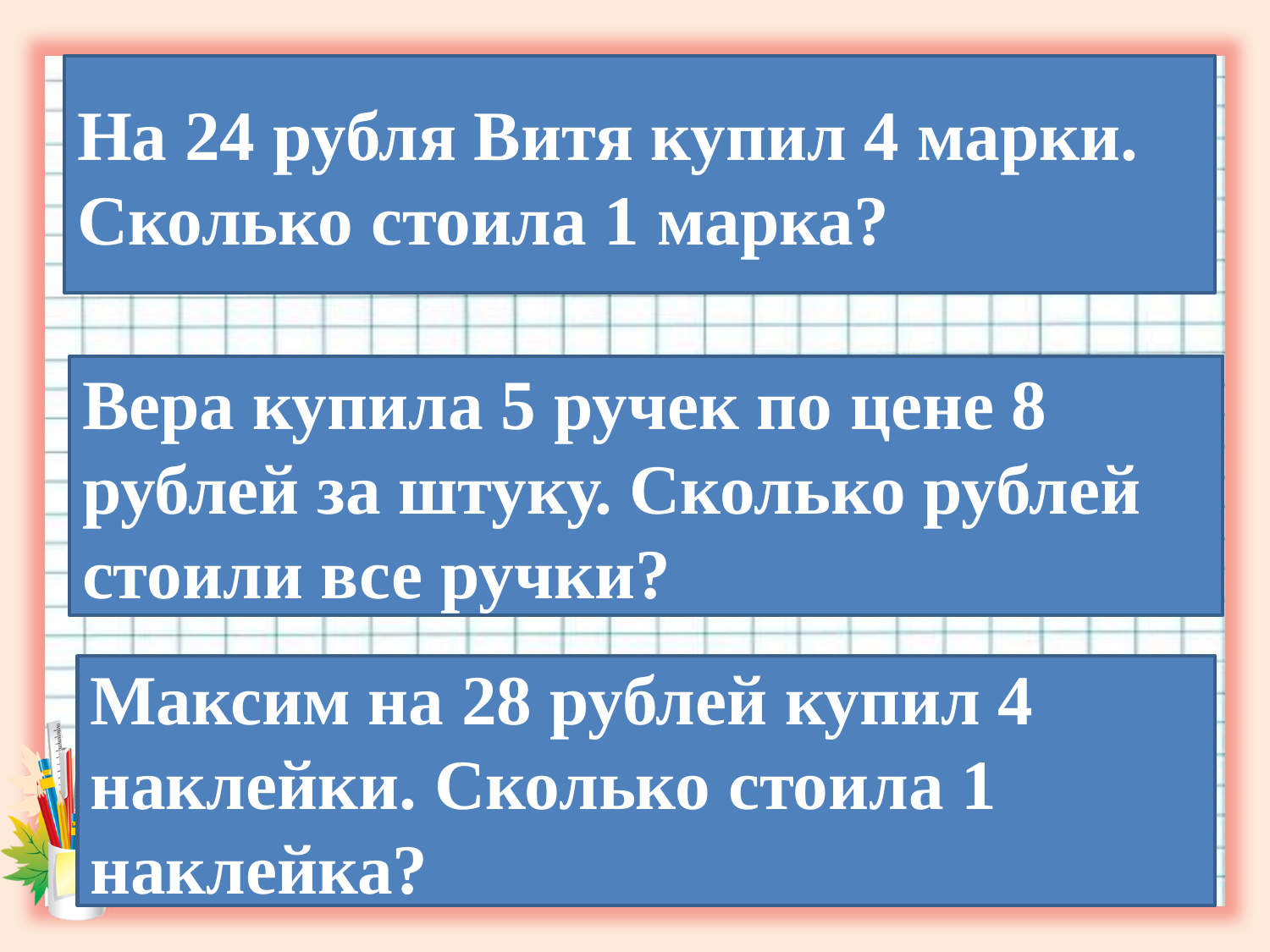

На 24 рубля Витя купил 4 марки. Сколько стоила 1 марка?
#
Вера купила 5 ручек по цене 8 рублей за штуку. Сколько рублей стоили все ручки?
Максим на 28 рублей купил 4 наклейки. Сколько стоила 1 наклейка?